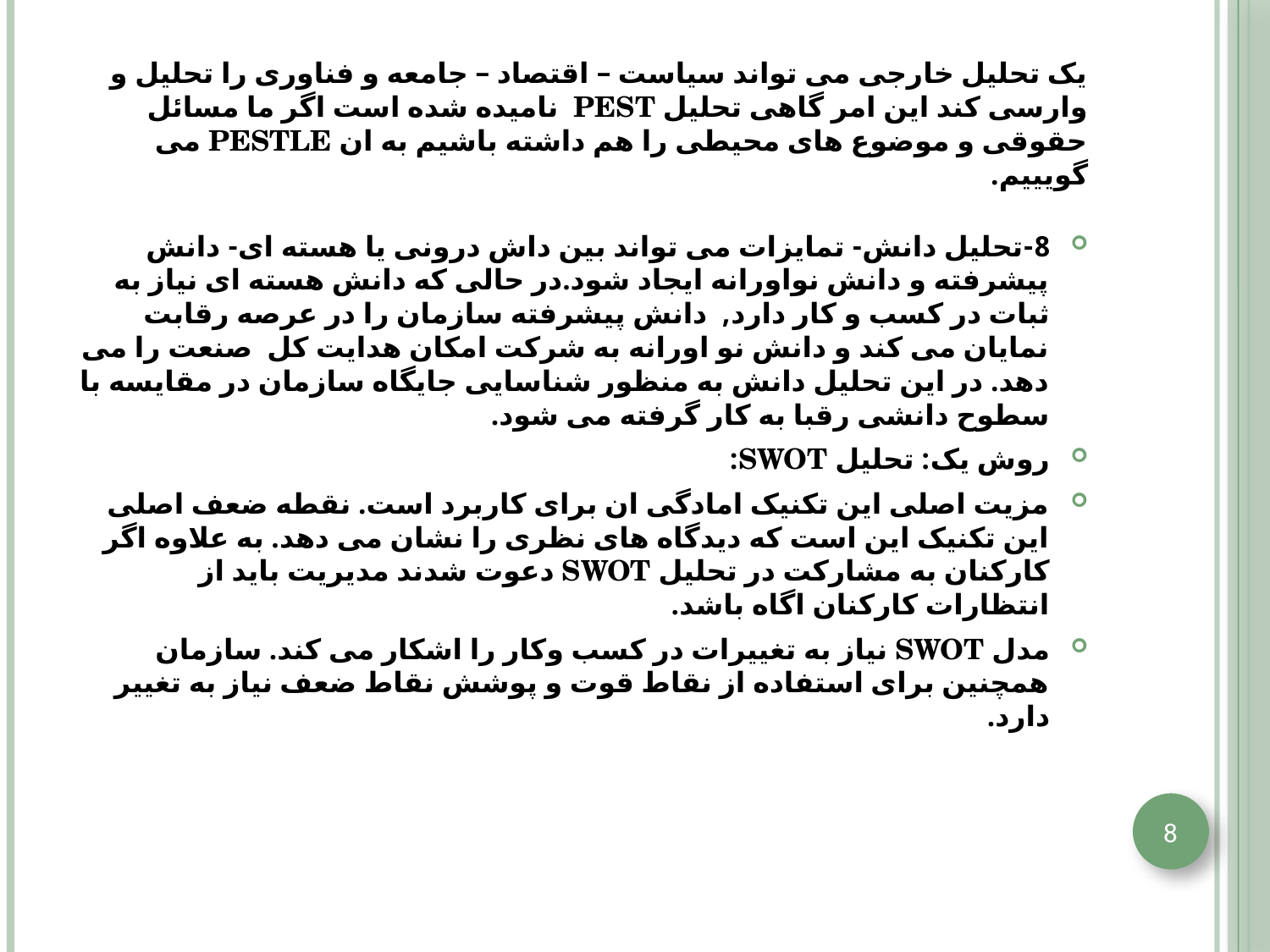

# یک تحلیل خارجی می تواند سیاست – اقتصاد – جامعه و فناوری را تحلیل و وارسی کند این امر گاهی تحلیل PEST  نامیده شده است اگر ما مسائل حقوقی و موضوع های محیطی را هم داشته باشیم به ان PESTLE می گویییم.
8-تحلیل دانش- تمایزات می تواند بین داش درونی یا هسته ای- دانش پیشرفته و دانش نواورانه ایجاد شود.در حالی که دانش هسته ای نیاز به ثبات در کسب و کار دارد,  دانش پیشرفته سازمان را در عرصه رقابت نمایان می کند و دانش نو اورانه به شرکت امکان هدایت کل  صنعت را می دهد. در این تحلیل دانش به منظور شناسایی جایگاه سازمان در مقایسه با سطوح دانشی رقبا به کار گرفته می شود.
روش یک: تحلیل SWOT:
مزیت اصلی این تکنیک امادگی ان برای کاربرد است. نقطه ضعف اصلی این تکنیک این است که دیدگاه های نظری را نشان می دهد. به علاوه اگر کارکنان به مشارکت در تحلیل SWOT دعوت شدند مدیریت باید از انتظارات کارکنان اگاه باشد.
مدل SWOT نیاز به تغییرات در کسب وکار را اشکار می کند. سازمان همچنین برای استفاده از نقاط قوت و پوشش نقاط ضعف نیاز به تغییر دارد.
8